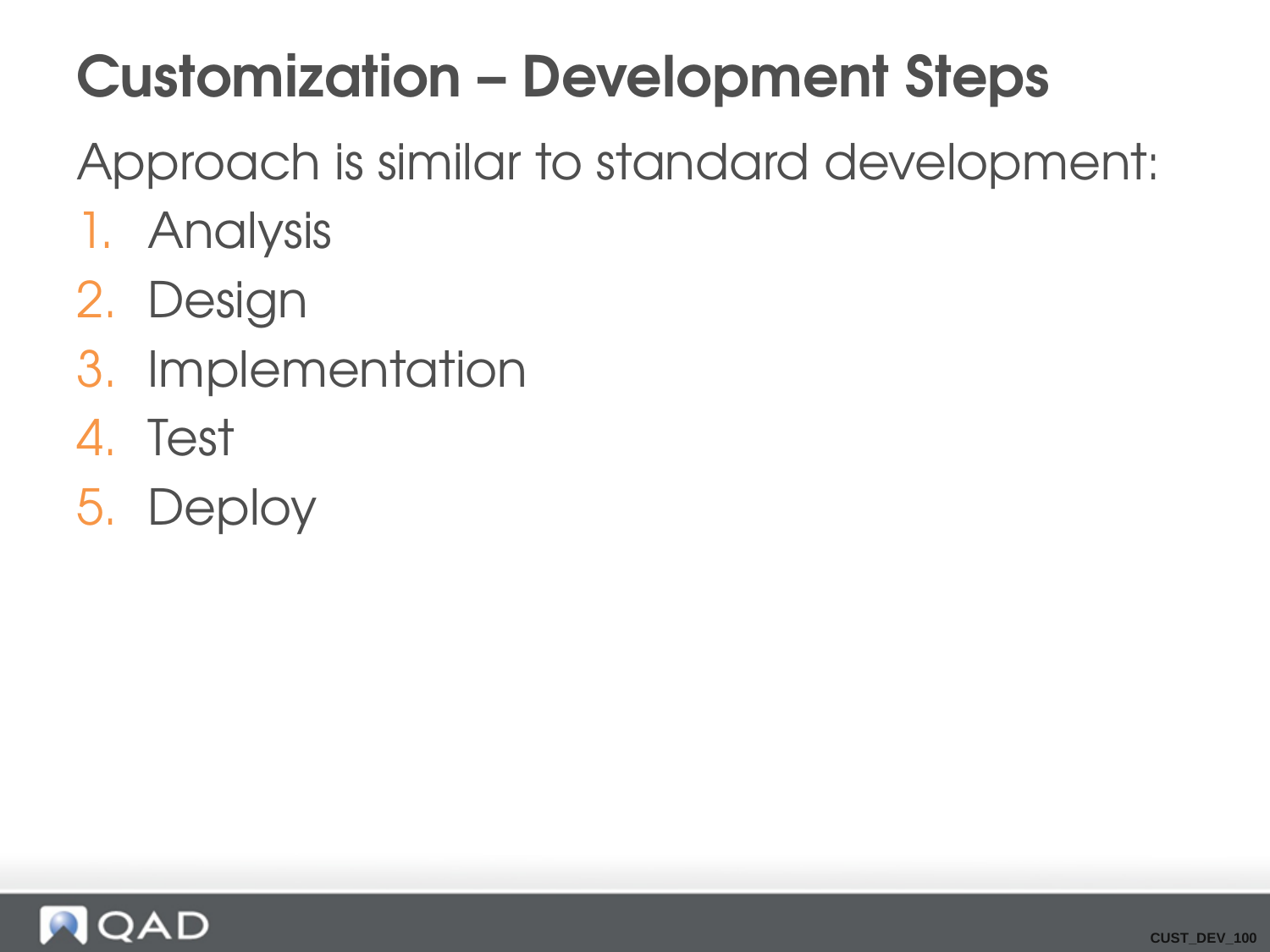

# Customization – Development Steps
Approach is similar to standard development:
Analysis
Design
Implementation
Test
Deploy
CUST_DEV_100